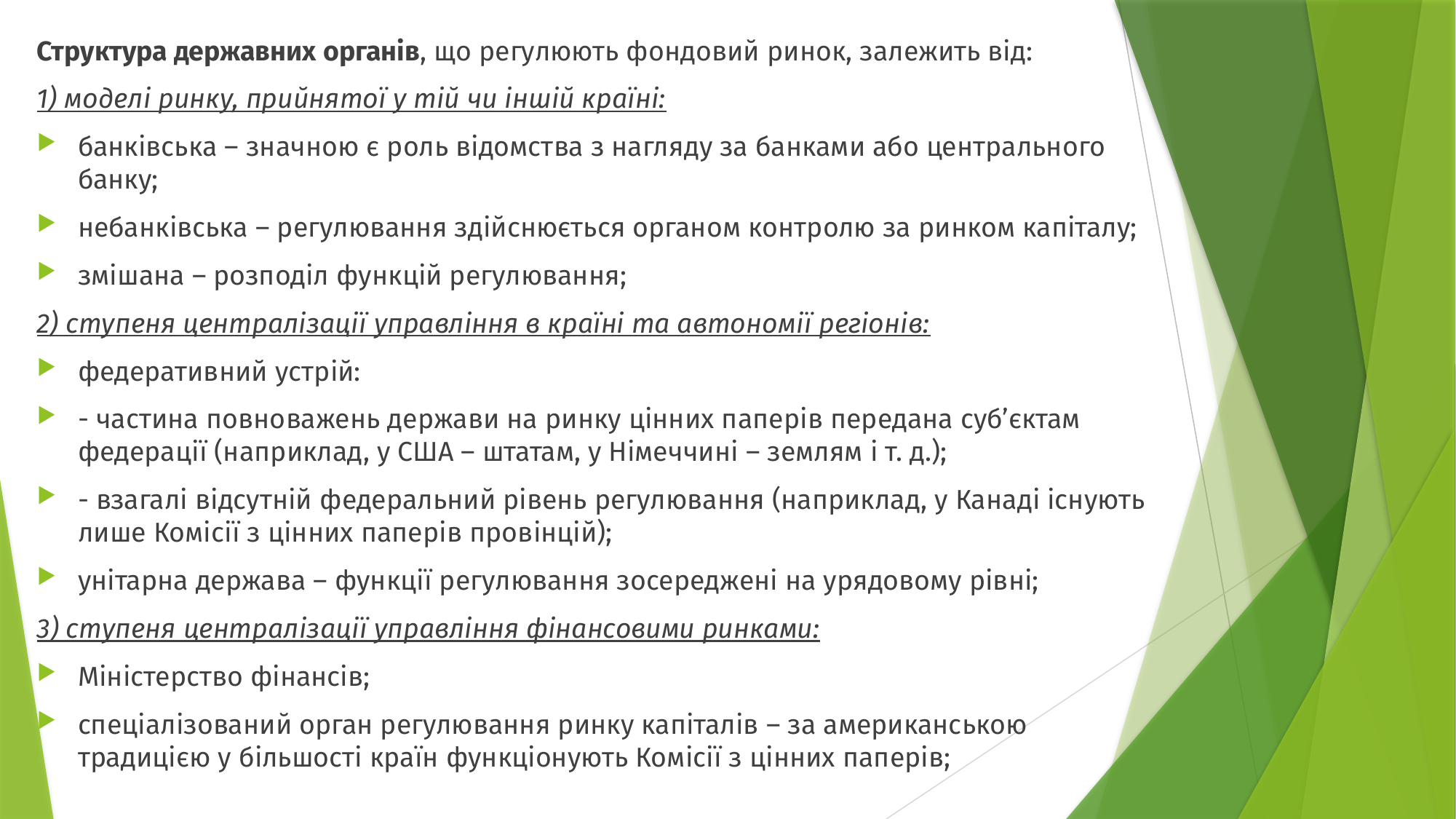

Структура державних органів, що регулюють фондовий ринок, залежить від:
1) моделі ринку, прийнятої у тій чи іншій країні:
банківська – значною є роль відомства з нагляду за банками або центрального банку;
небанківська – регулювання здійснюється органом контролю за ринком капіталу;
змішана – розподіл функцій регулювання;
2) ступеня централізації управління в країні та автономії регіонів:
федеративний устрій:
- частина повноважень держави на ринку цінних паперів передана суб’єктам федерації (наприклад, у США – штатам, у Німеччині – землям і т. д.);
- взагалі відсутній федеральний рівень регулювання (наприклад, у Канаді існують лише Комісії з цінних паперів провінцій);
унітарна держава – функції регулювання зосереджені на урядовому рівні;
3) ступеня централізації управління фінансовими ринками:
Міністерство фінансів;
спеціалізований орган регулювання ринку капіталів – за американською традицією у більшості країн функціонують Комісії з цінних паперів;